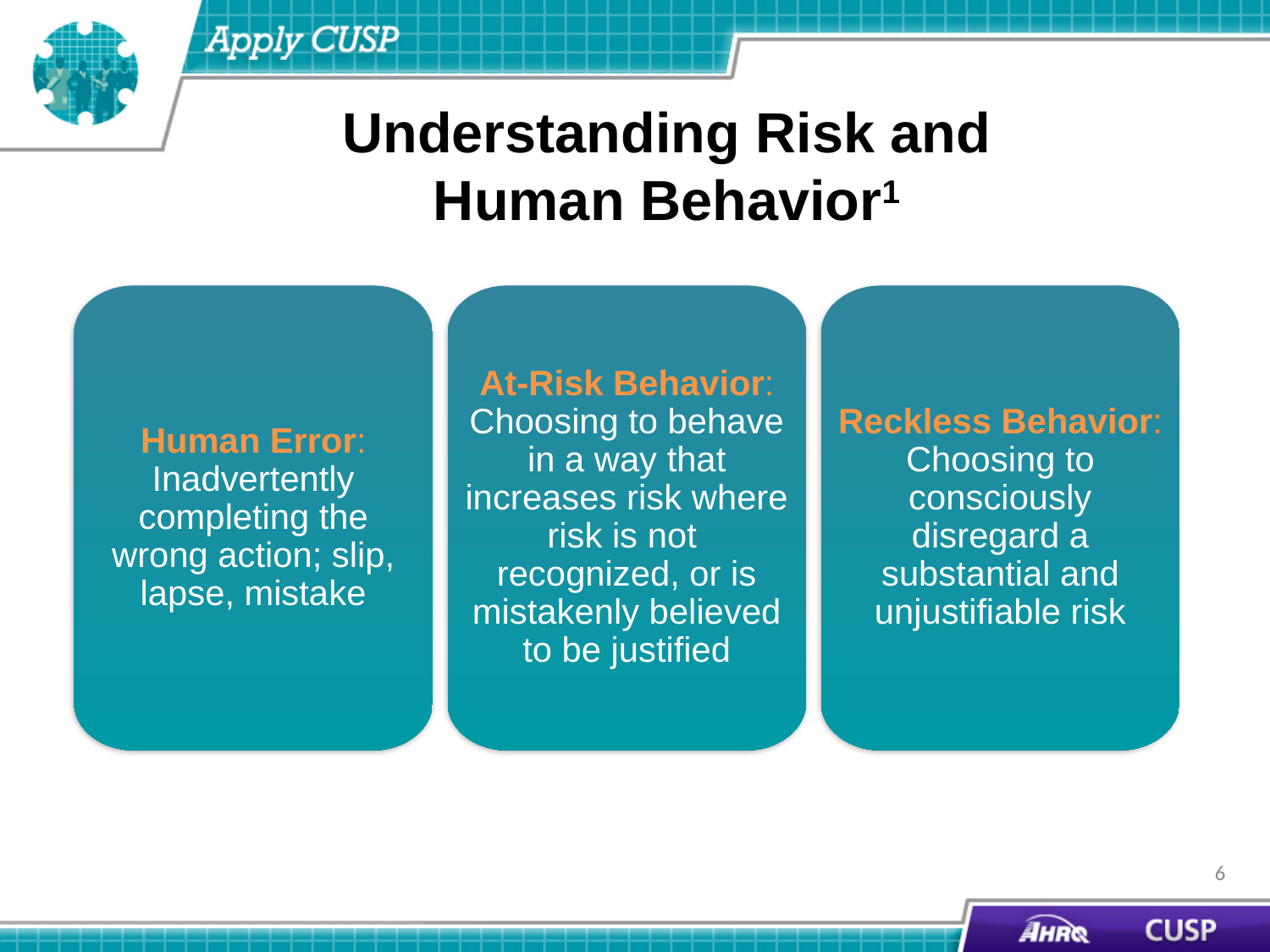

# Understanding Risk and Human Behavior1
Human Error: Inadvertently completing the wrong action; slip, lapse, mistake
At-Risk Behavior: Choosing to behave in a way that increases risk where risk is not  recognized, or is mistakenly believed to be justified
Reckless Behavior: Choosing to consciously disregard a substantial and unjustifiable risk
6